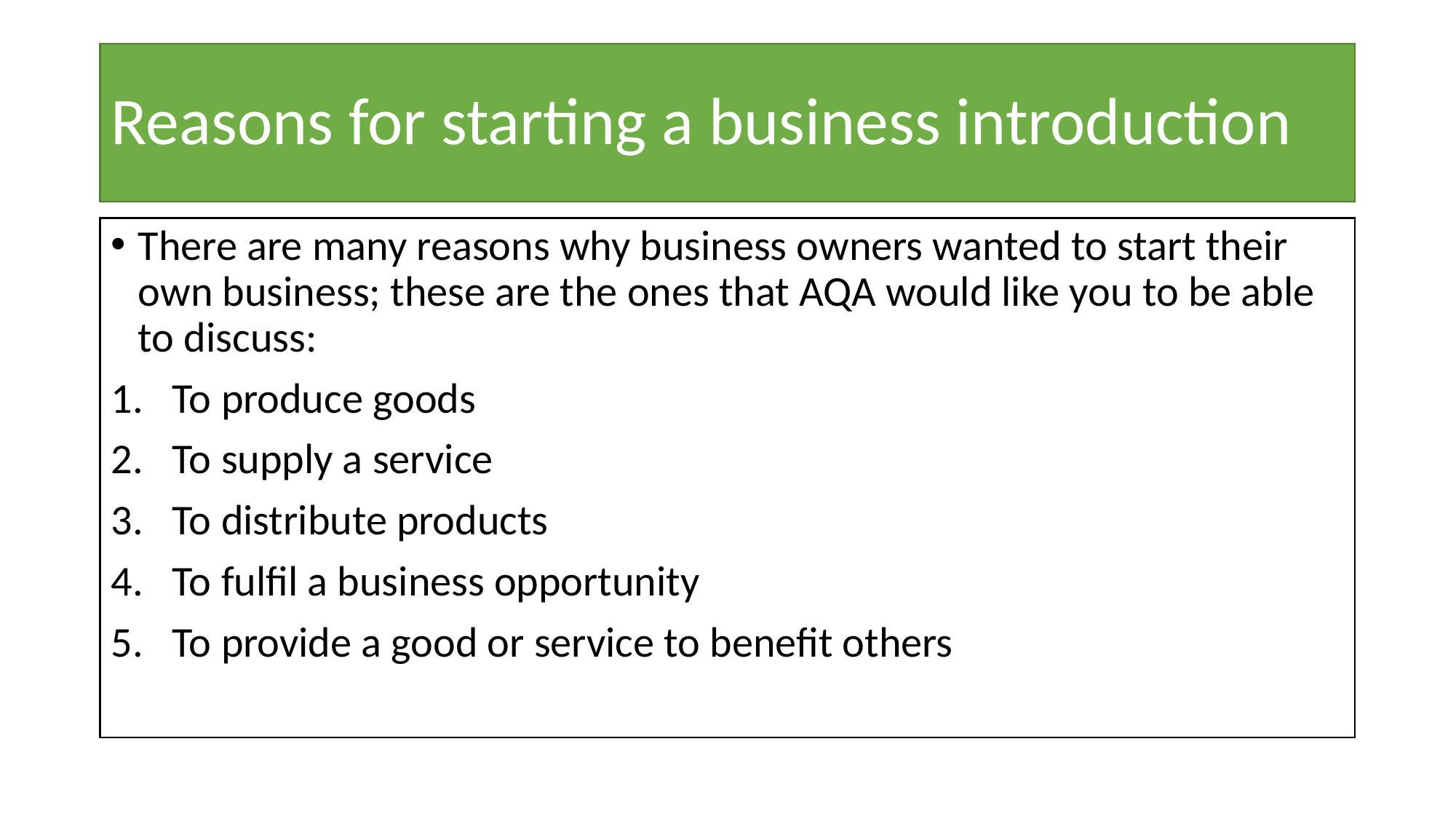

# Reasons for starting a business introduction
There are many reasons why business owners wanted to start their own business; these are the ones that AQA would like you to be able to discuss:
To produce goods
To supply a service
To distribute products
To fulfil a business opportunity
To provide a good or service to benefit others